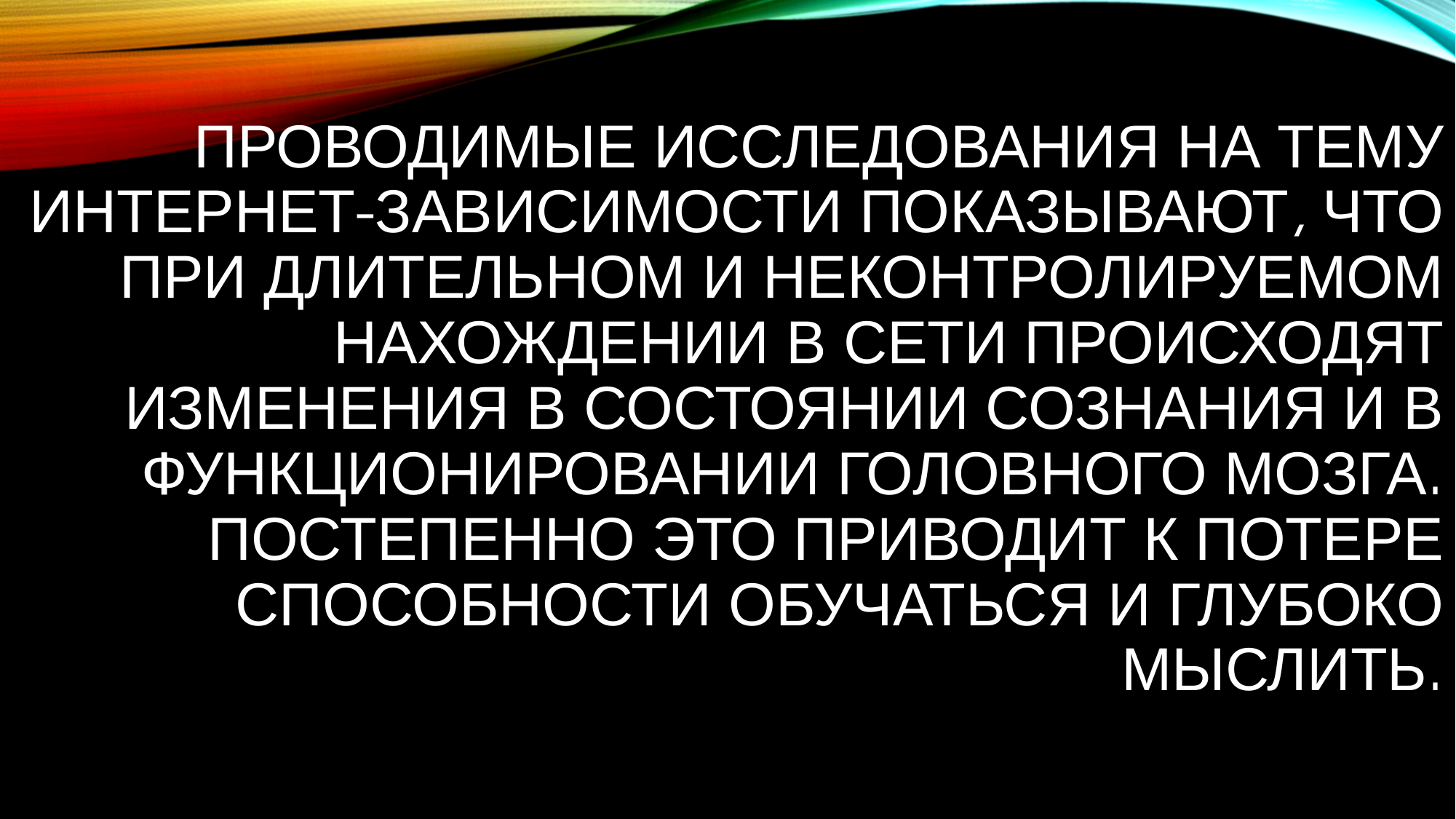

# Проводимые исследования на тему интернет-зависимости показывают, что при длительном и неконтролируемом нахождении в сети происходят изменения в состоянии сознания и в функционировании головного мозга. Постепенно это приводит к потере способности обучаться и глубоко мыслить.